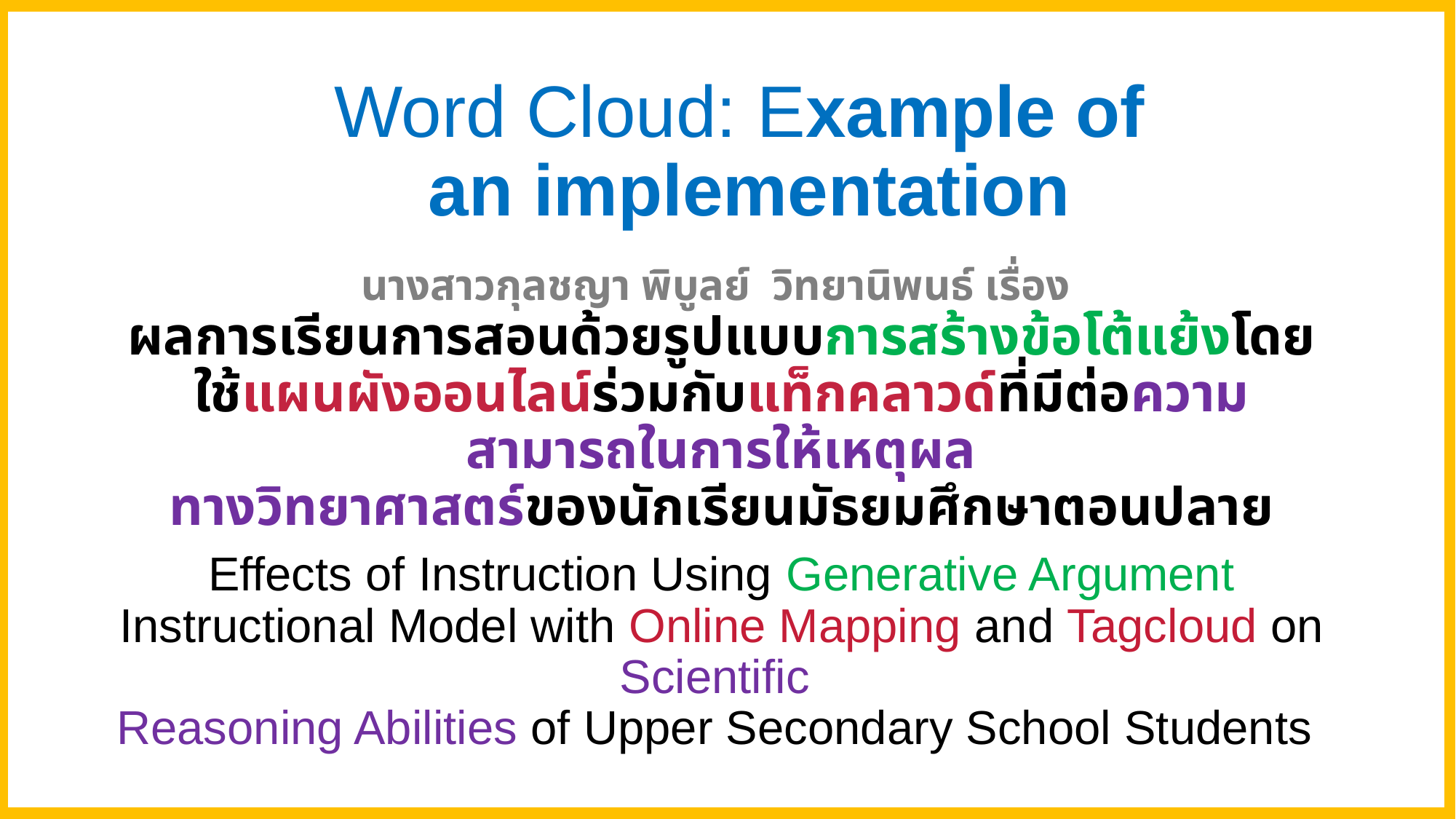

# Word Cloud: Example of an implementation

นางสาวกุลชญา พิบูลย์  วิทยานิพนธ์ เรื่อง
ผลการเรียนการสอนด้วยรูปแบบการสร้างข้อโต้แย้งโดยใช้แผนผังออนไลน์ร่วมกับแท็กคลาวด์ที่มีต่อความสามารถในการให้เหตุผล
ทางวิทยาศาสตร์ของนักเรียนมัธยมศึกษาตอนปลาย
Effects of Instruction Using Generative Argument Instructional Model with Online Mapping and Tagcloud on Scientific
Reasoning Abilities of Upper Secondary School Students